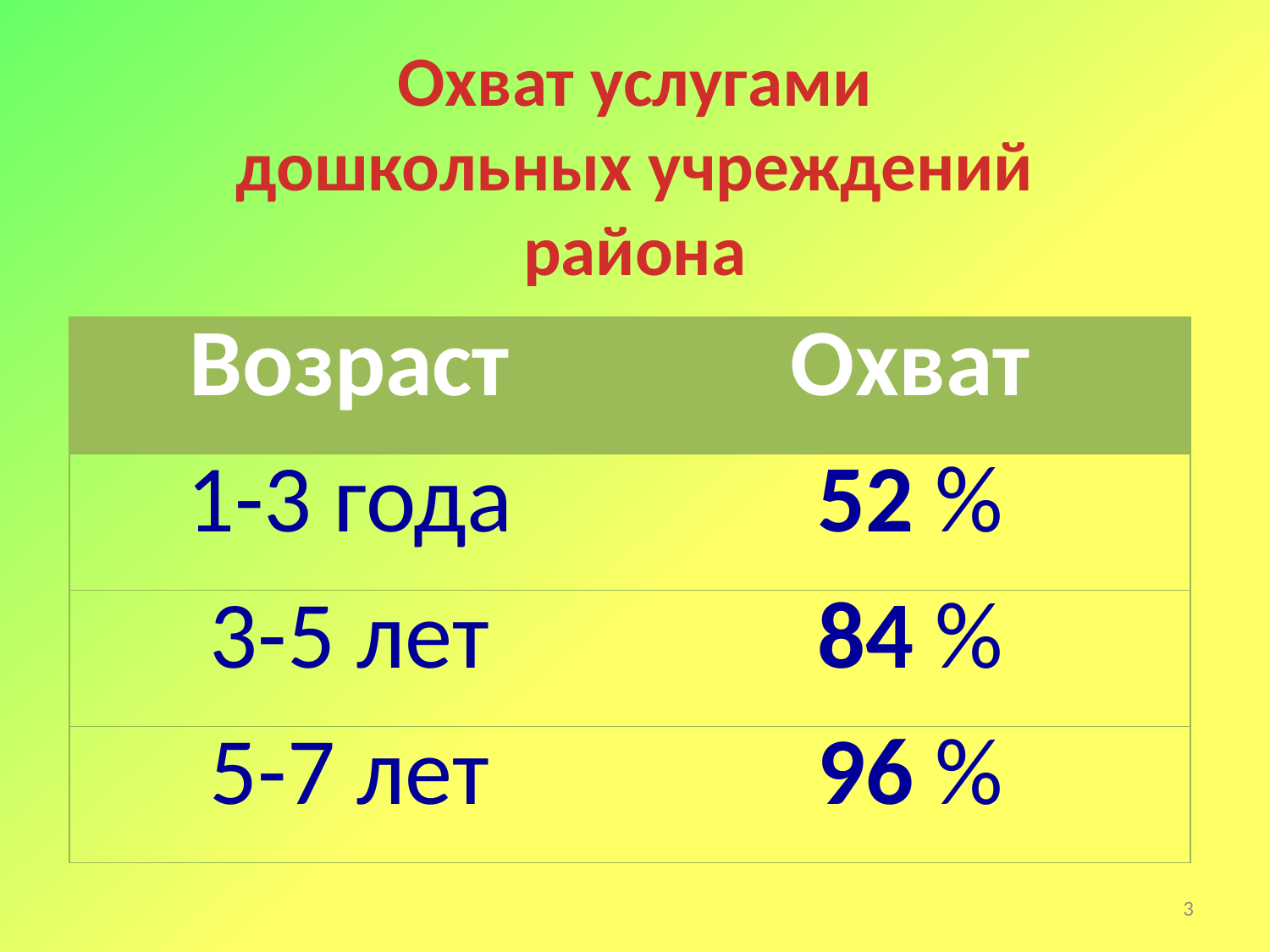

Охват услугами
дошкольных учреждений
района
| Возраст | Охват |
| --- | --- |
| 1-3 года | 52 % |
| 3-5 лет | 84 % |
| 5-7 лет | 96 % |
3